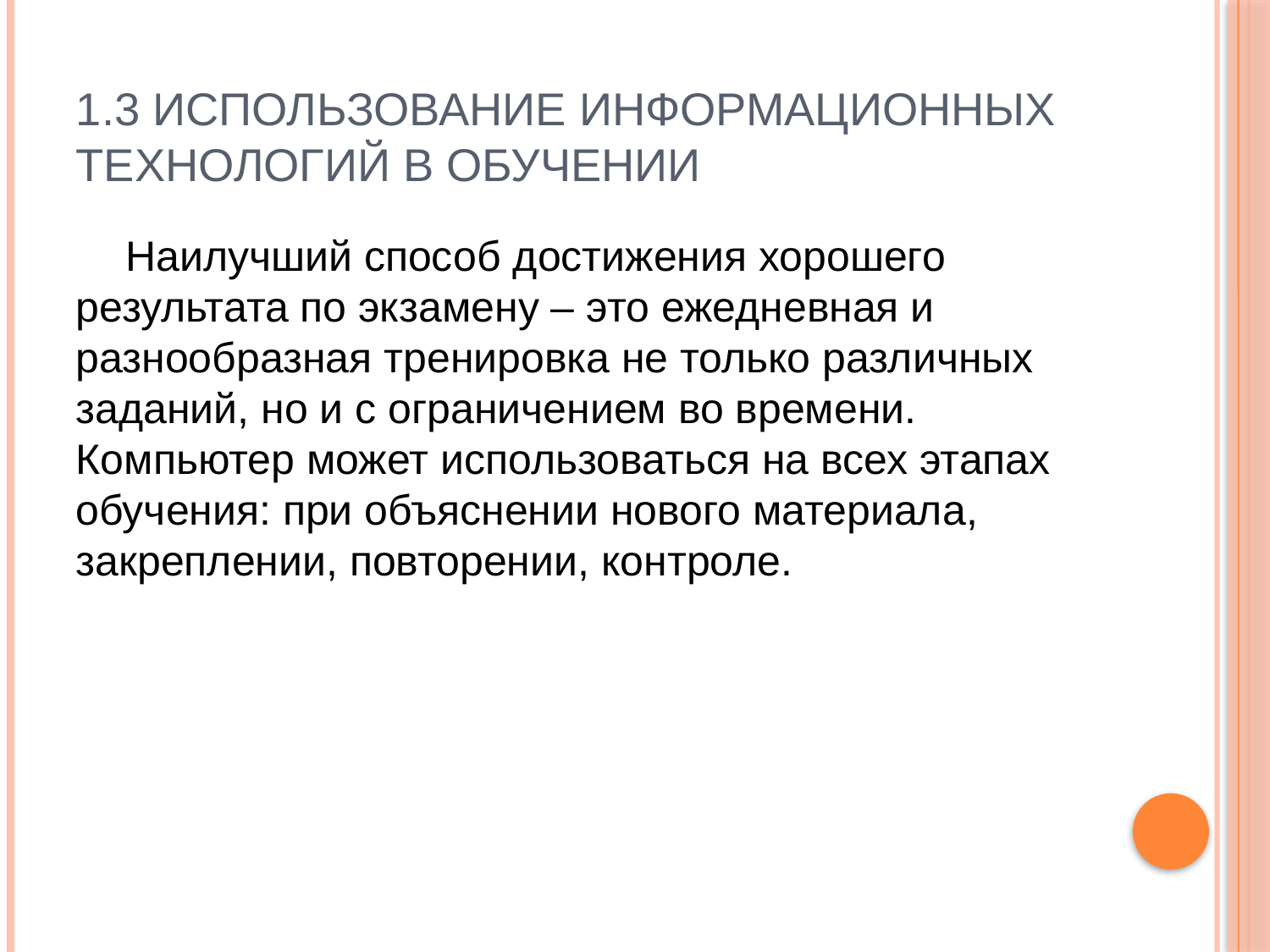

# 1.3 Использование информационных технологий в обучении
Наилучший способ достижения хорошего результата по экзамену – это ежедневная и разнообразная тренировка не только различных заданий, но и с ограничением во времени. Компьютер может использоваться на всех этапах обучения: при объяснении нового материала, закреплении, повторении, контроле.